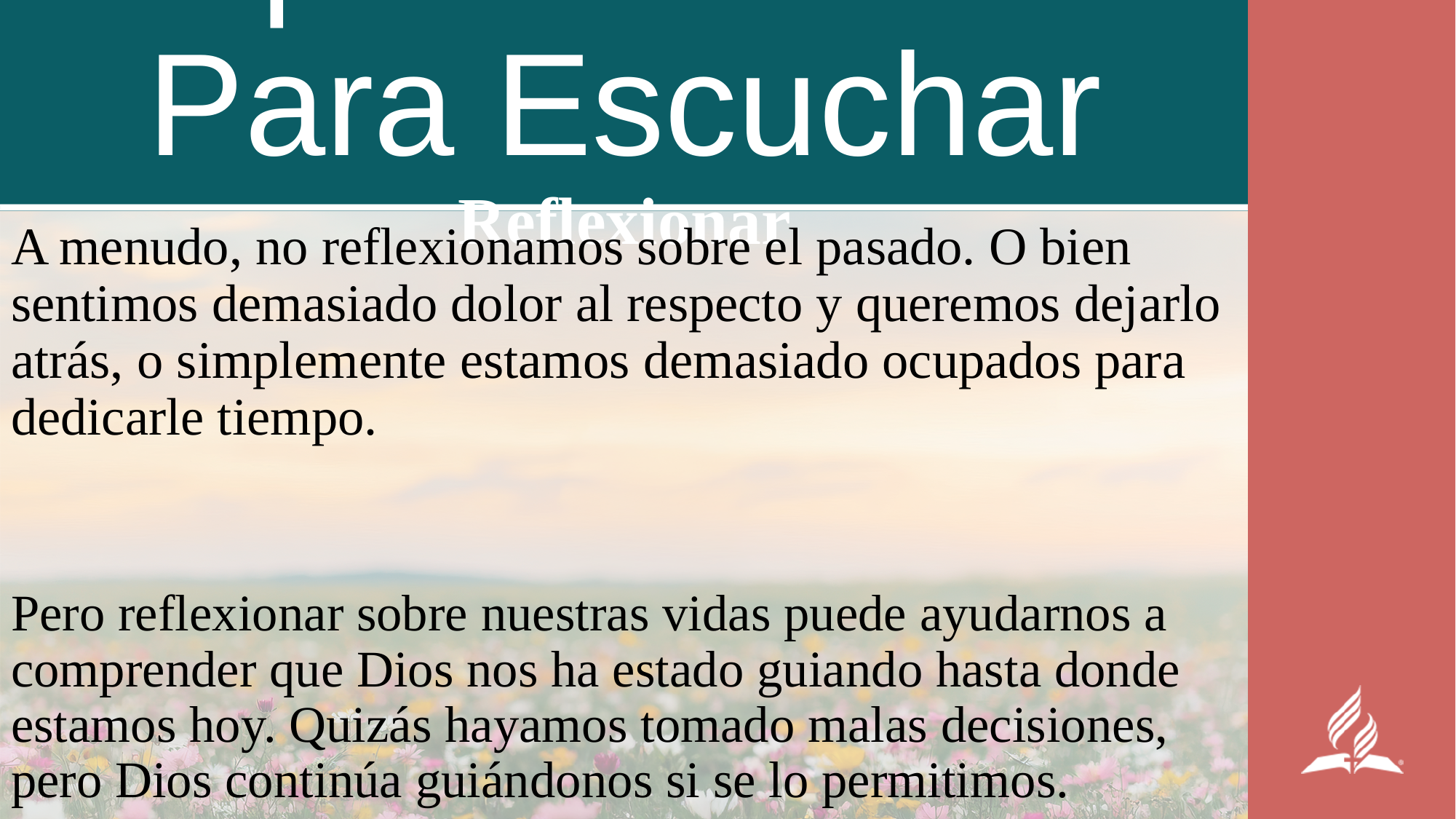

# Oportunidades Para Escuchar Reflexionar
A menudo, no reflexionamos sobre el pasado. O bien sentimos demasiado dolor al respecto y queremos dejarlo atrás, o simplemente estamos demasiado ocupados para dedicarle tiempo.

Pero reflexionar sobre nuestras vidas puede ayudarnos a comprender que Dios nos ha estado guiando hasta donde estamos hoy. Quizás hayamos tomado malas decisiones, pero Dios continúa guiándonos si se lo permitimos.